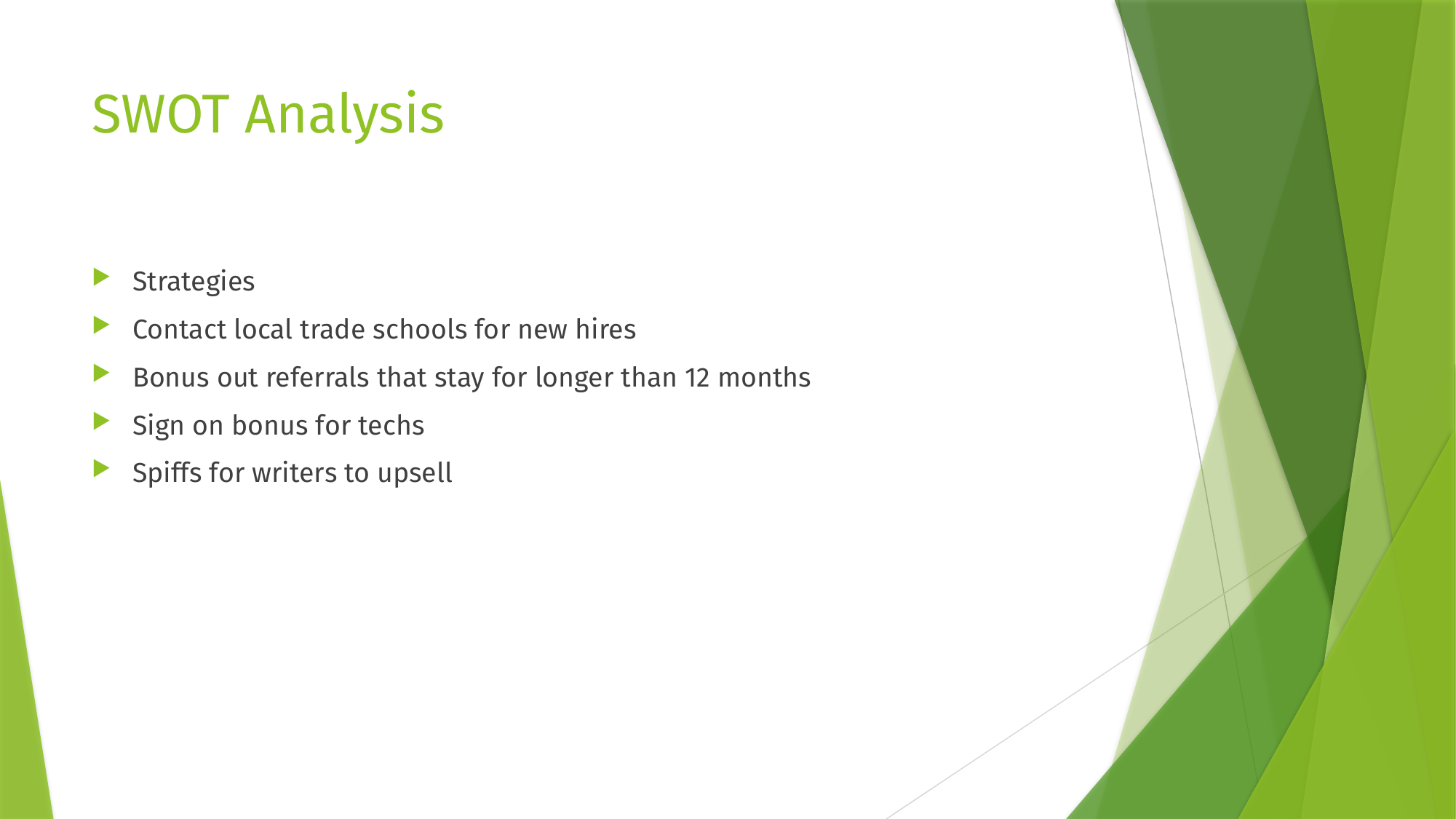

# SWOT Analysis
Strategies
Contact local trade schools for new hires
Bonus out referrals that stay for longer than 12 months
Sign on bonus for techs
Spiffs for writers to upsell